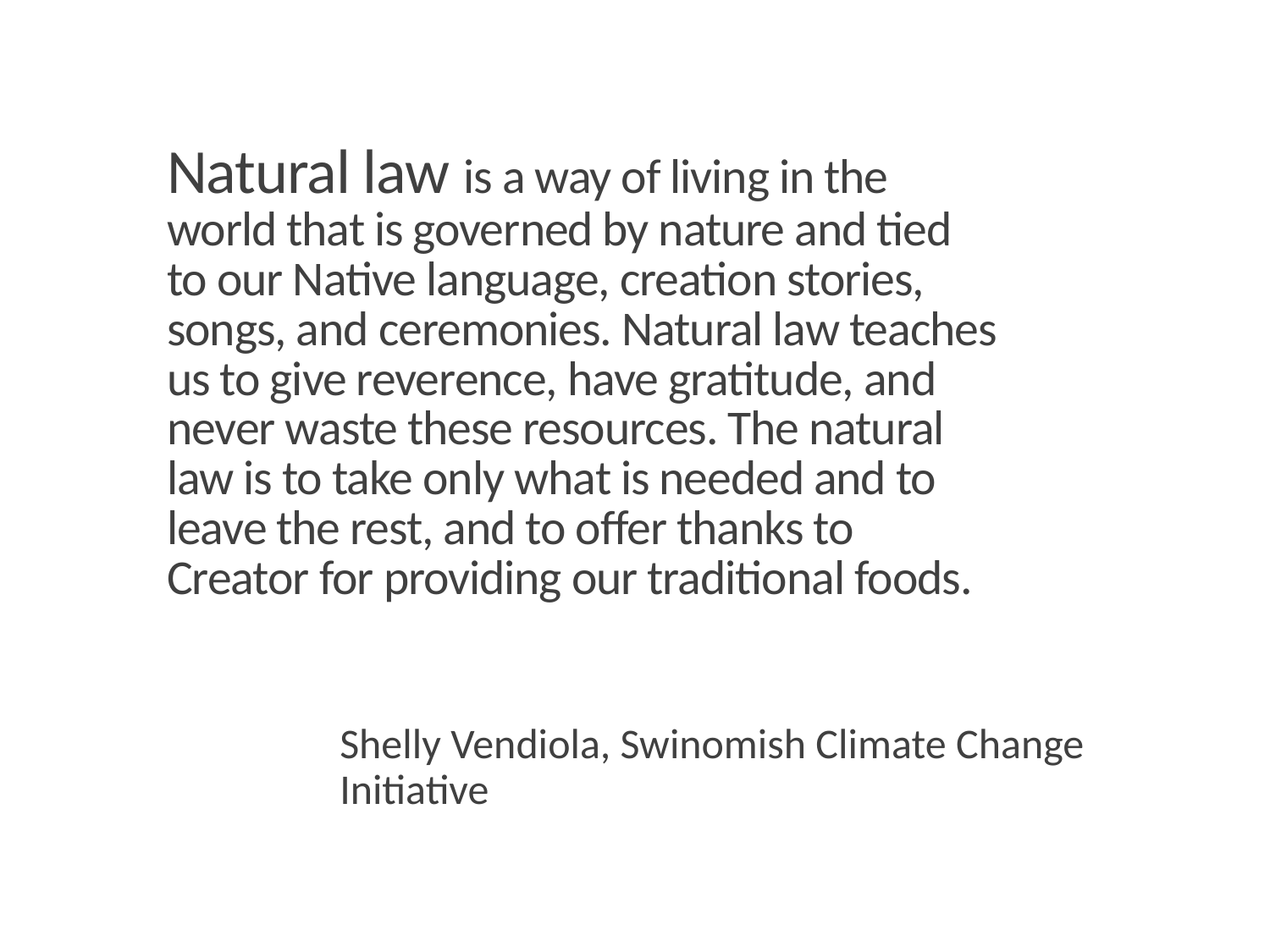

# Natural law is a way of living in the world that is governed by nature and tied to our Native language, creation stories, songs, and ceremonies. Natural law teaches us to give reverence, have gratitude, and never waste these resources. The natural law is to take only what is needed and to leave the rest, and to offer thanks to Creator for providing our traditional foods.
Shelly Vendiola, Swinomish Climate Change Initiative